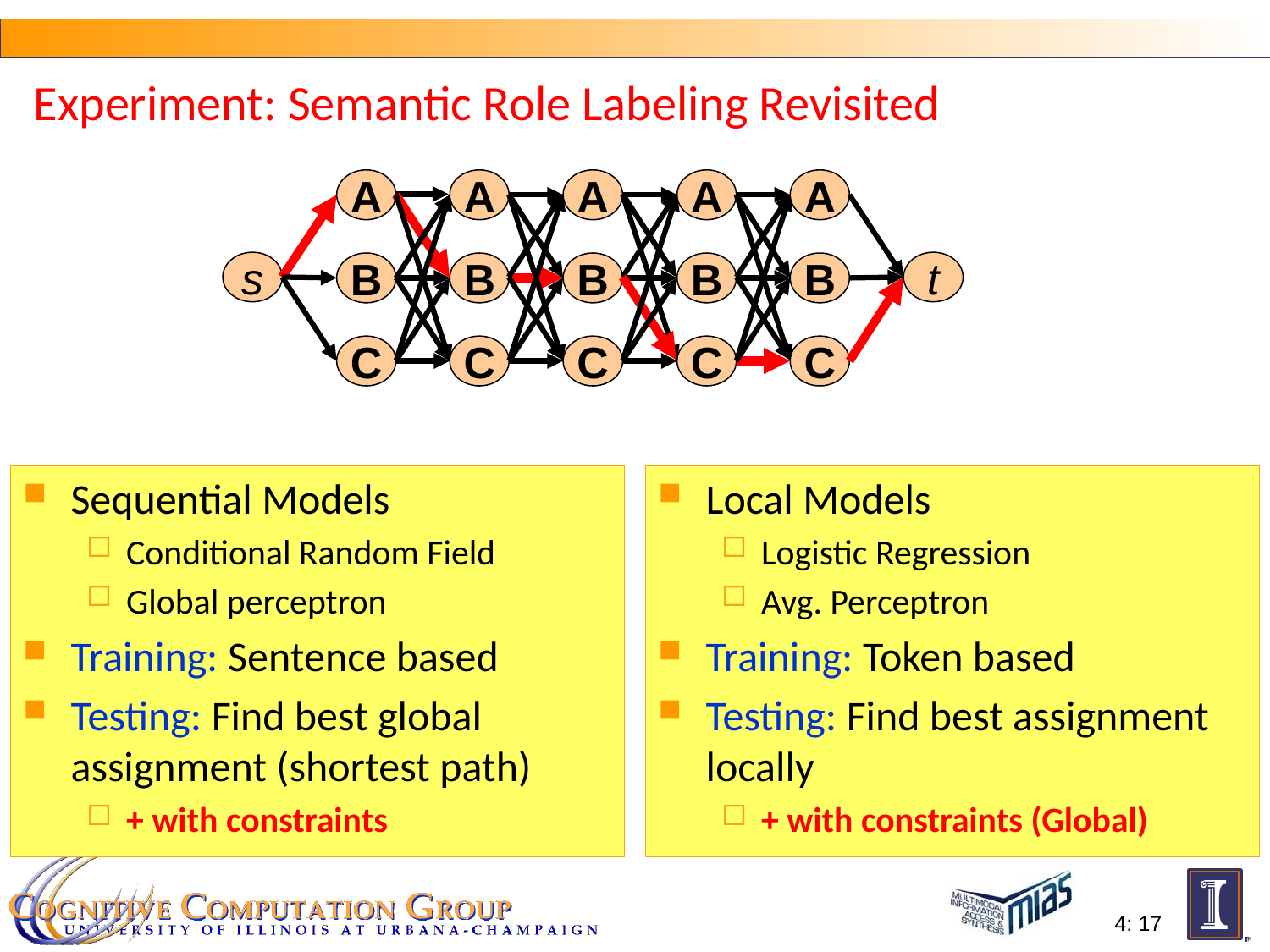

Experiment: Semantic Role Labeling Revisited
A
B
C
A
B
C
A
B
C
A
B
C
A
B
C
s
t
Sequential Models
Conditional Random Field
Global perceptron
Training: Sentence based
Testing: Find best global assignment (shortest path)
+ with constraints
Local Models
Logistic Regression
Avg. Perceptron
Training: Token based
Testing: Find best assignment locally
+ with constraints (Global)
4: 17